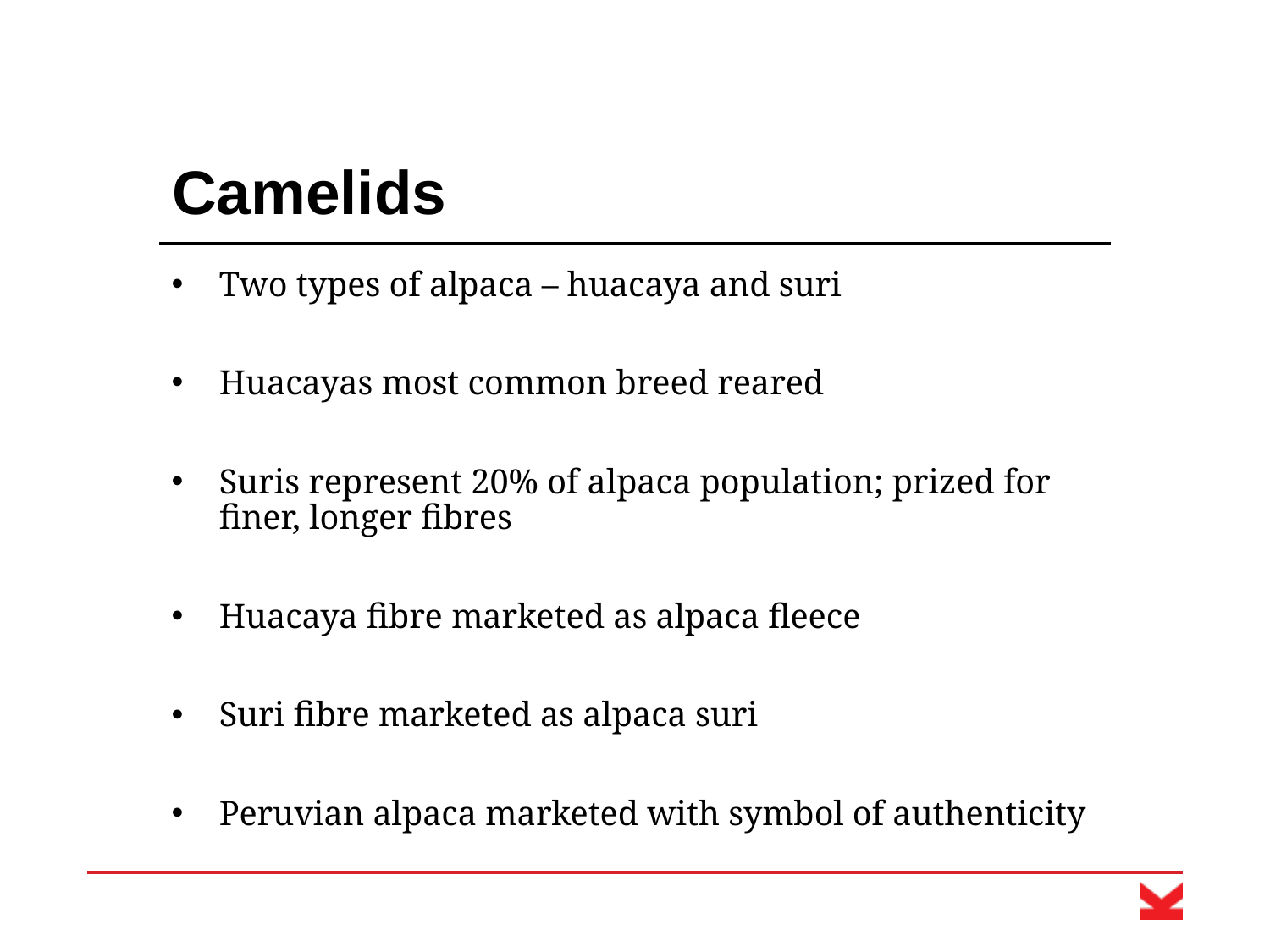

# Camelids
Two types of alpaca – huacaya and suri

Huacayas most common breed reared

Suris represent 20% of alpaca population; prized for finer, longer fibres

Huacaya fibre marketed as alpaca fleece

Suri fibre marketed as alpaca suri

Peruvian alpaca marketed with symbol of authenticity